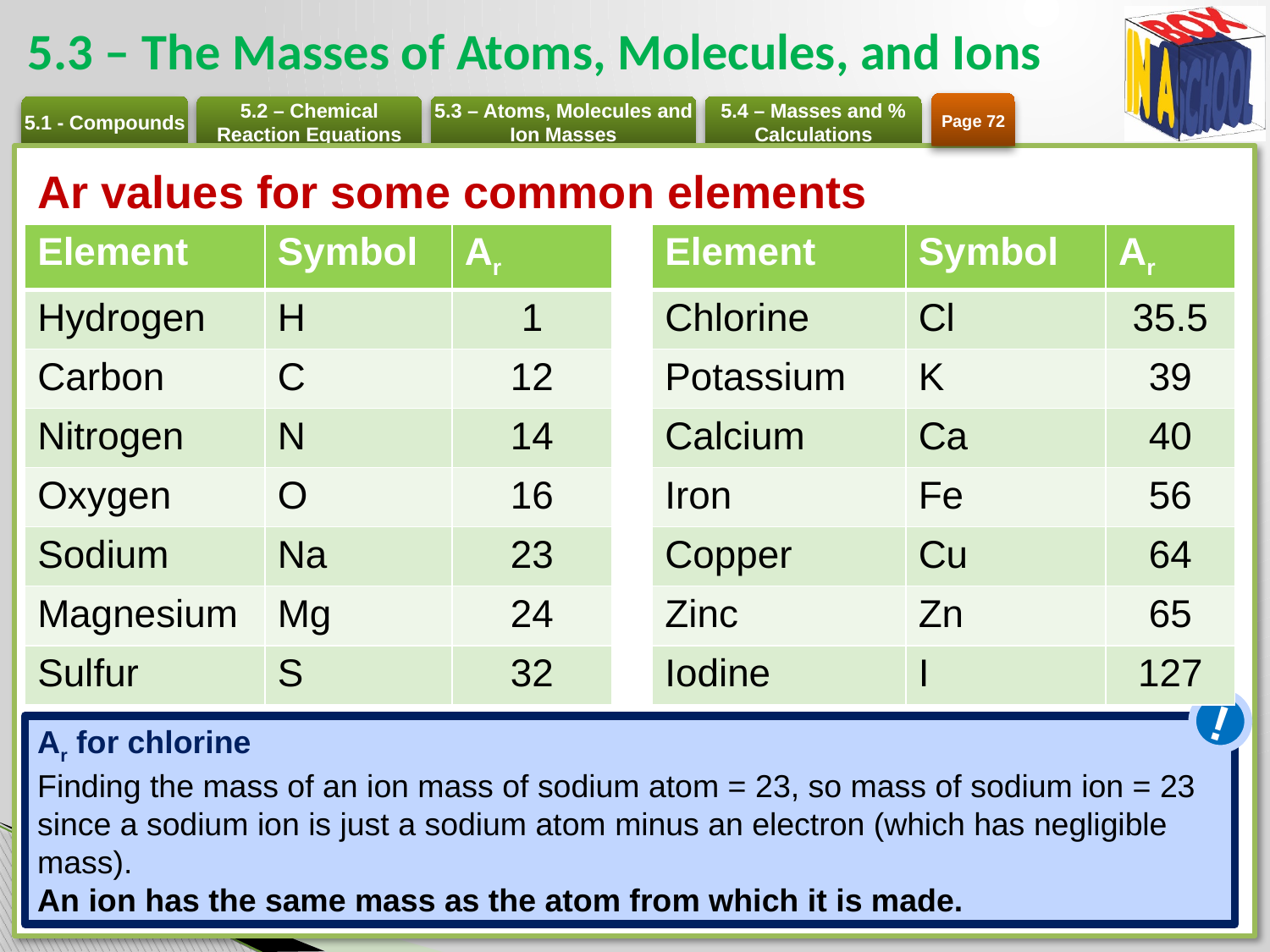

# 5.3 – The Masses of Atoms, Molecules, and Ions
Page 72
Ar values for some common elements
| Element | Symbol | Ar |  | Element | Symbol | Ar |
| --- | --- | --- | --- | --- | --- | --- |
| Hydrogen | H | 1 |  | Chlorine | Cl | 35.5 |
| Carbon | C | 12 |  | Potassium | K | 39 |
| Nitrogen | N | 14 |  | Calcium | Ca | 40 |
| Oxygen | O | 16 |  | Iron | Fe | 56 |
| Sodium | Na | 23 |  | Copper | Cu | 64 |
| Magnesium | Mg | 24 |  | Zinc | Zn | 65 |
| Sulfur | S | 32 |  | Iodine | I | 127 |
!
Ar for chlorine
Finding the mass of an ion mass of sodium atom = 23, so mass of sodium ion = 23 since a sodium ion is just a sodium atom minus an electron (which has negligible mass).
An ion has the same mass as the atom from which it is made.